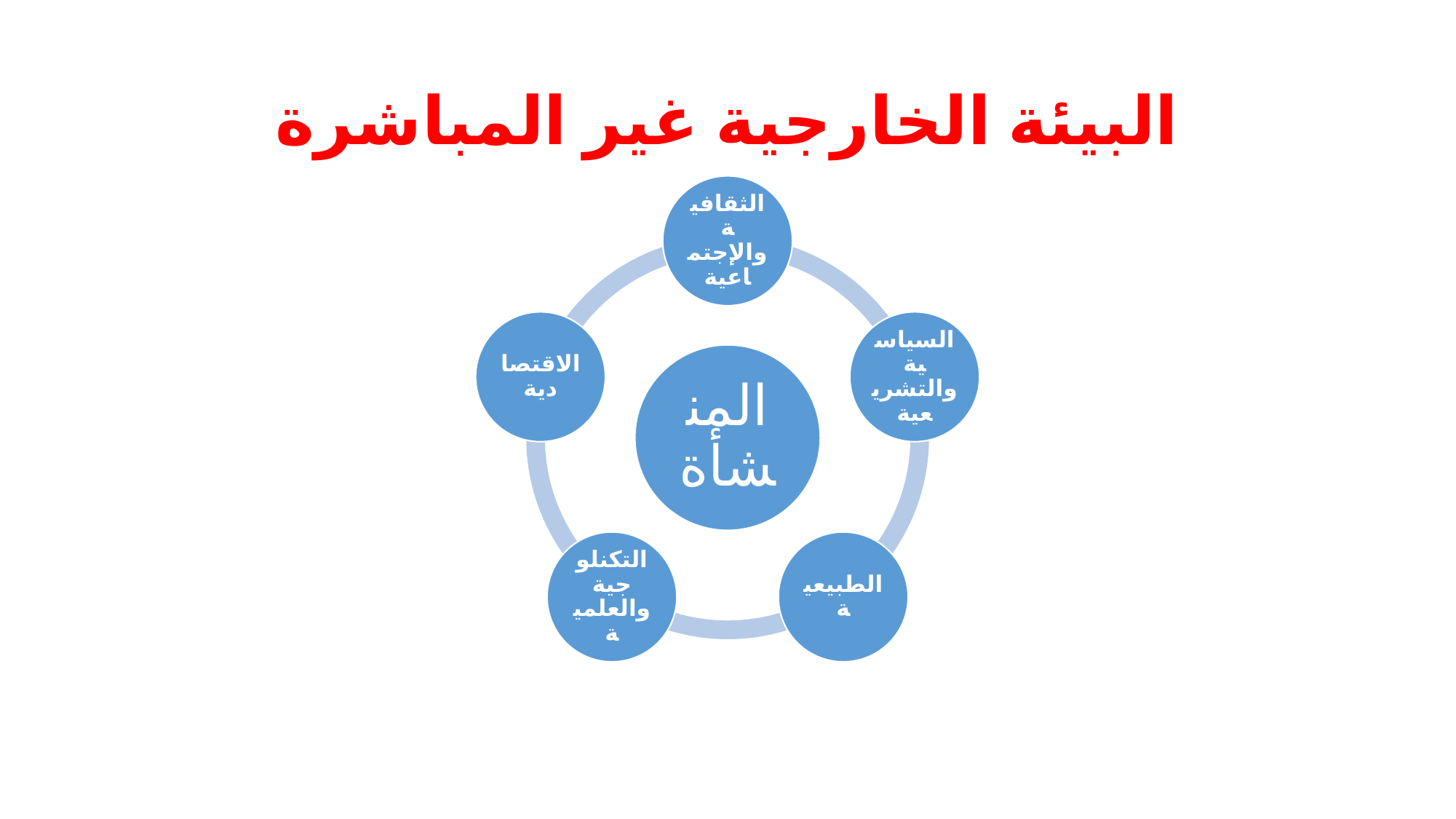

# البيئة الخارجية غير المباشرة
المنشأة
الثقافية والإجتماعية
السياسية والتشريعية
الطبيعية
التكنلوجية والعلمية
الاقتصادية